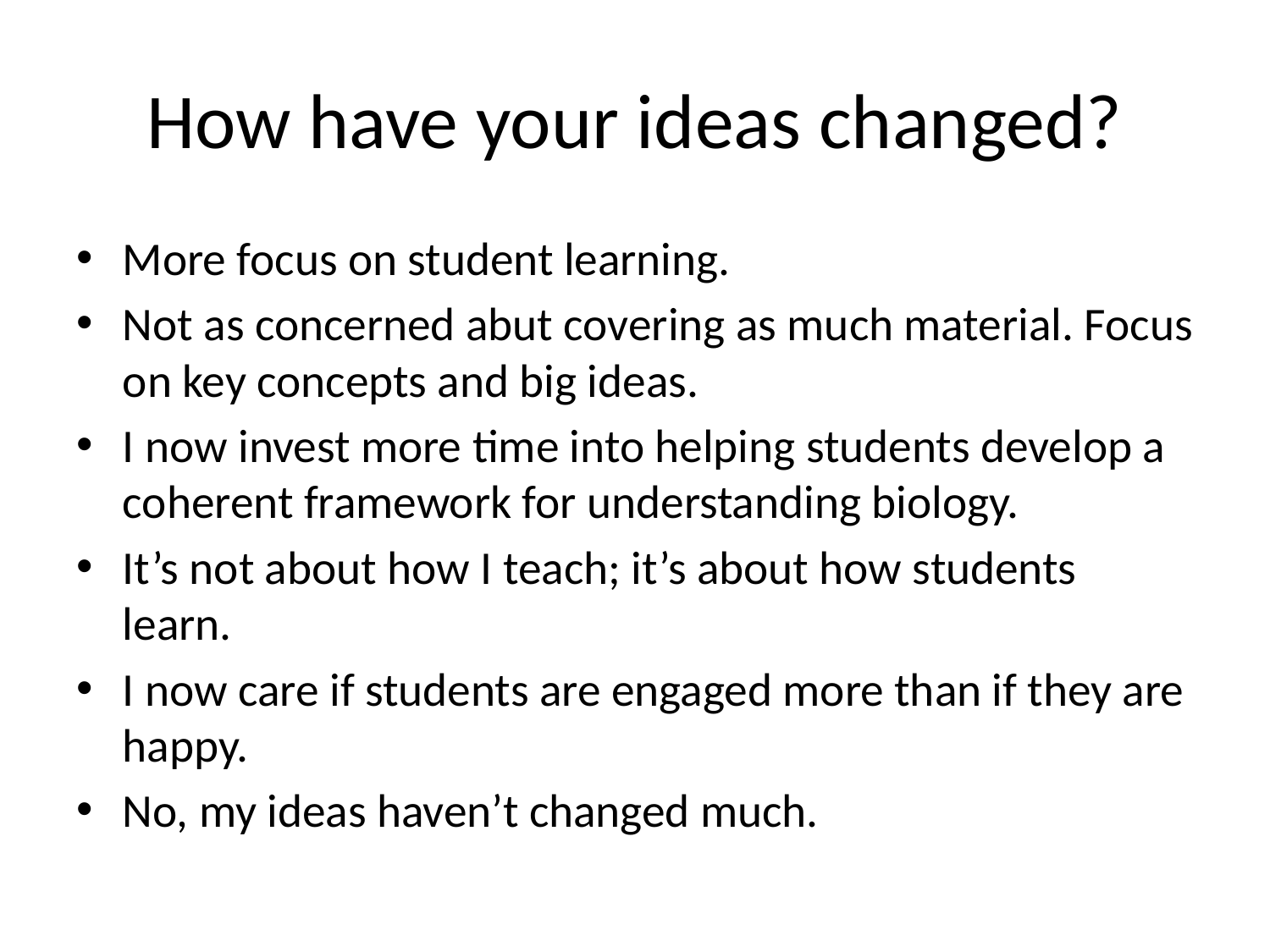

# How have your ideas changed?
More focus on student learning.
Not as concerned abut covering as much material. Focus on key concepts and big ideas.
I now invest more time into helping students develop a coherent framework for understanding biology.
It’s not about how I teach; it’s about how students learn.
I now care if students are engaged more than if they are happy.
No, my ideas haven’t changed much.